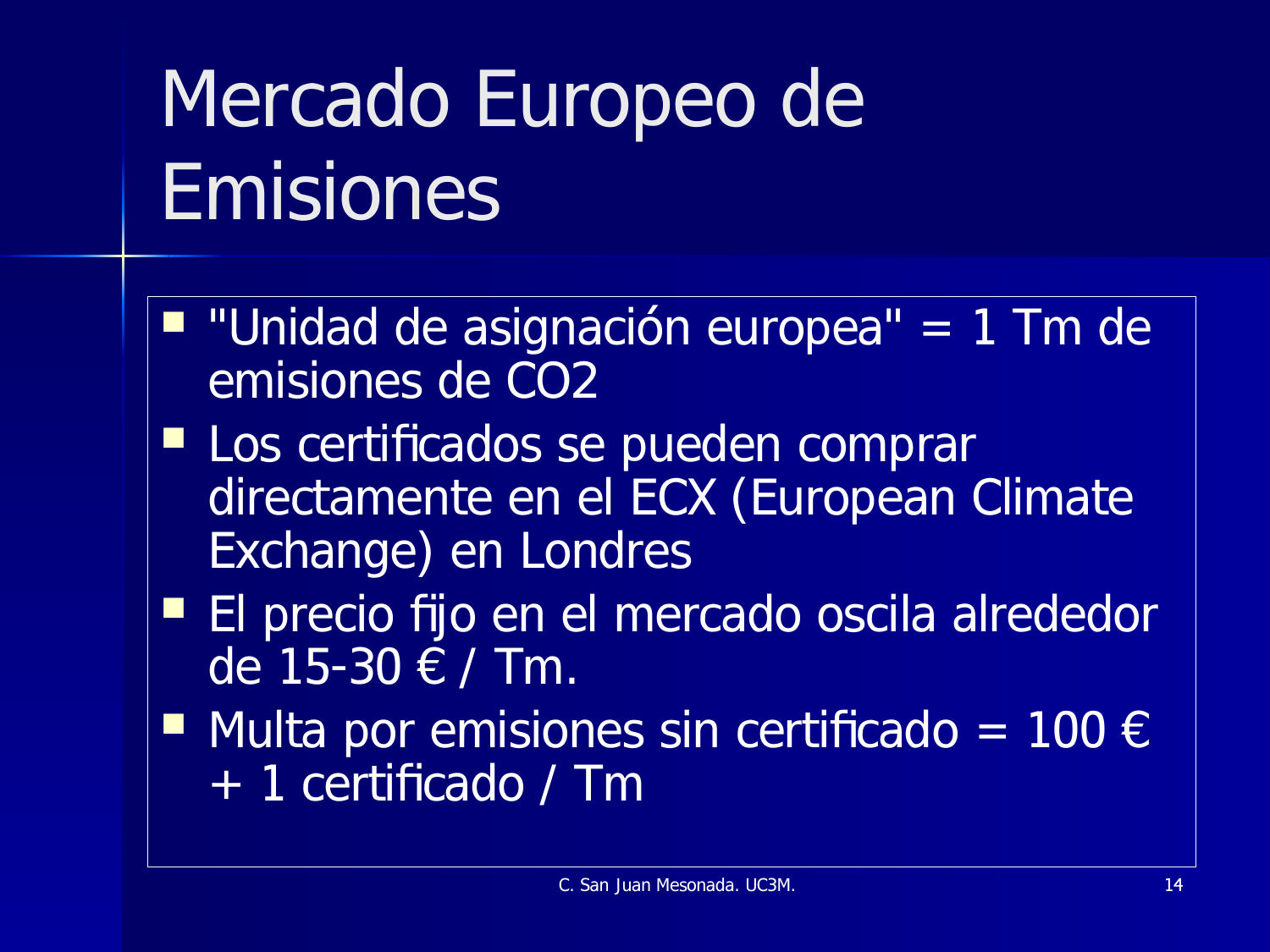

# Mercado Europeo de Emisiones
"Unidad de asignación europea" = 1 Tm de emisiones de CO2
Los certificados se pueden comprar directamente en el ECX (European Climate Exchange) en Londres
El precio fijo en el mercado oscila alrededor de 15-30 € / Tm.
Multa por emisiones sin certificado = 100 € + 1 certificado / Tm
C. San Juan Mesonada. UC3M.
14